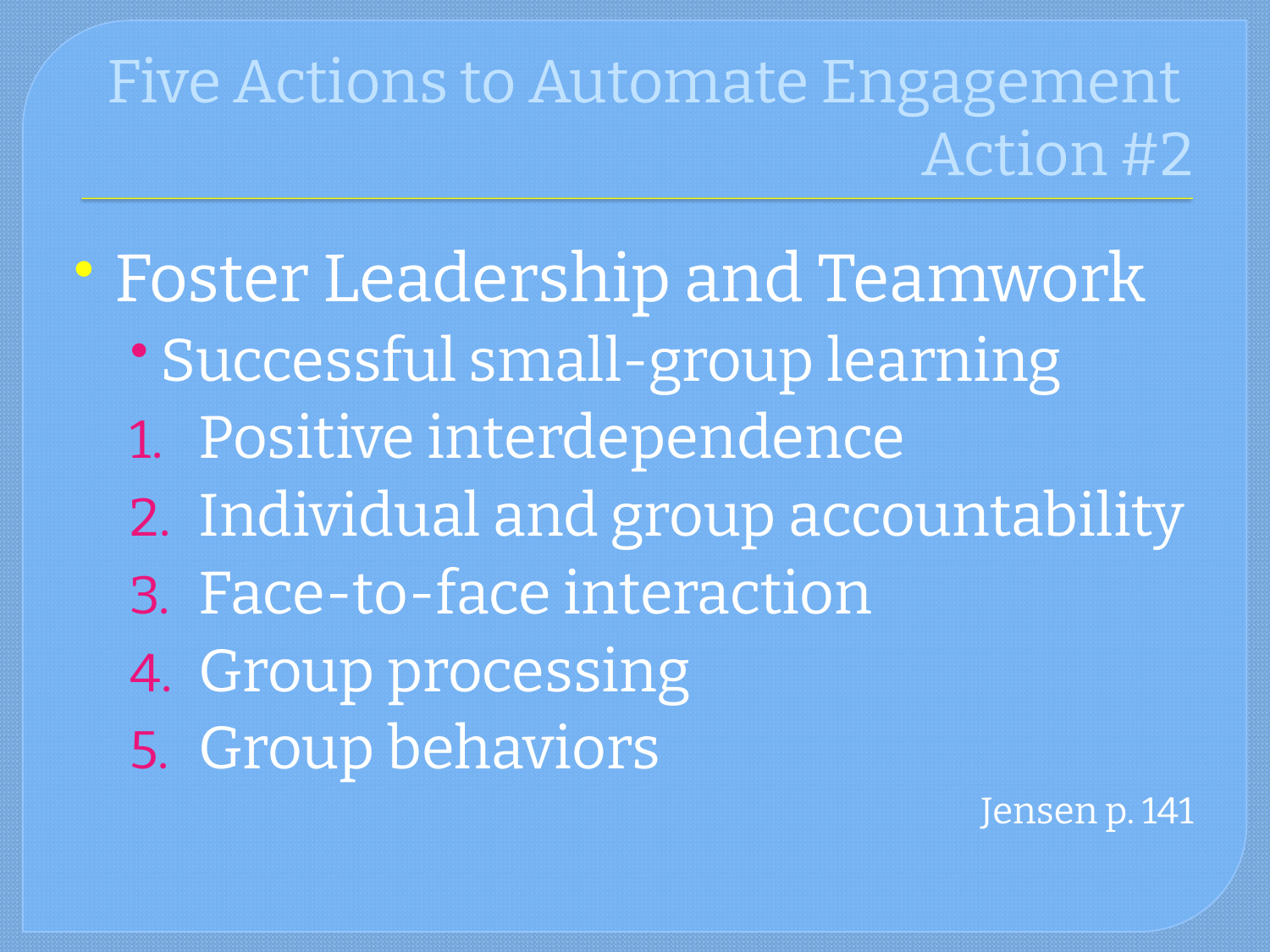

# Five Actions to Automate Engagement  Action #2
Foster Leadership and Teamwork
Successful small-group learning
Positive interdependence
Individual and group accountability
Face-to-face interaction
Group processing
Group behaviors
Jensen p. 141